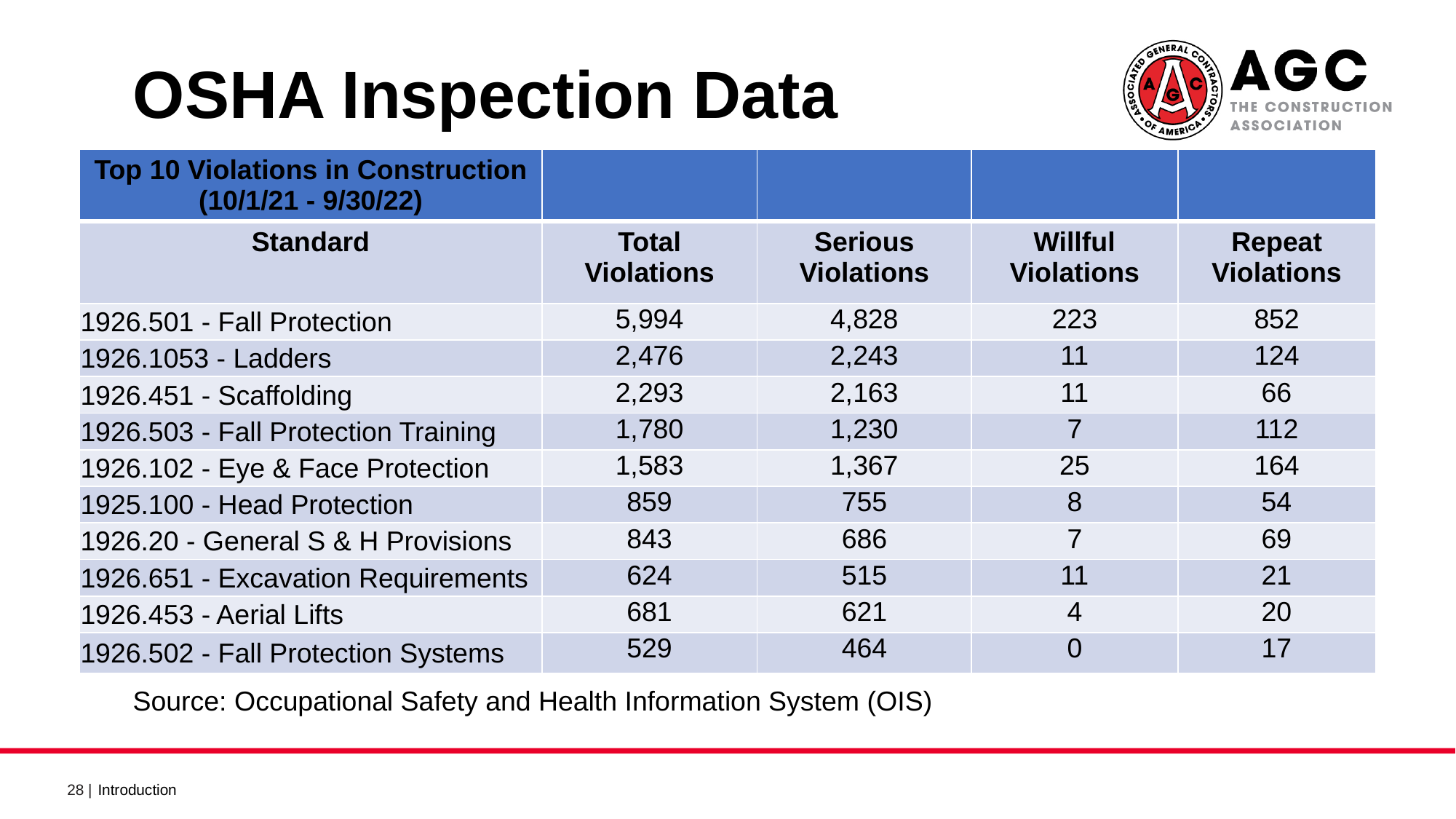

OSHA Inspection Data 3
| Top 10 Violations in Construction (10/1/21 - 9/30/22) |  |  |  |  |
| --- | --- | --- | --- | --- |
| Standard | Total Violations | Serious Violations | Willful Violations | Repeat Violations |
| 1926.501 - Fall Protection | 5,994 | 4,828 | 223 | 852 |
| 1926.1053 - Ladders | 2,476 | 2,243 | 11 | 124 |
| 1926.451 - Scaffolding | 2,293 | 2,163 | 11 | 66 |
| 1926.503 - Fall Protection Training | 1,780 | 1,230 | 7 | 112 |
| 1926.102 - Eye & Face Protection | 1,583 | 1,367 | 25 | 164 |
| 1925.100 - Head Protection | 859 | 755 | 8 | 54 |
| 1926.20 - General S & H Provisions | 843 | 686 | 7 | 69 |
| 1926.651 - Excavation Requirements | 624 | 515 | 11 | 21 |
| 1926.453 - Aerial Lifts | 681 | 621 | 4 | 20 |
| 1926.502 - Fall Protection Systems | 529 | 464 | 0 | 17 |
Source: Occupational Safety and Health Information System (OIS)
Introduction